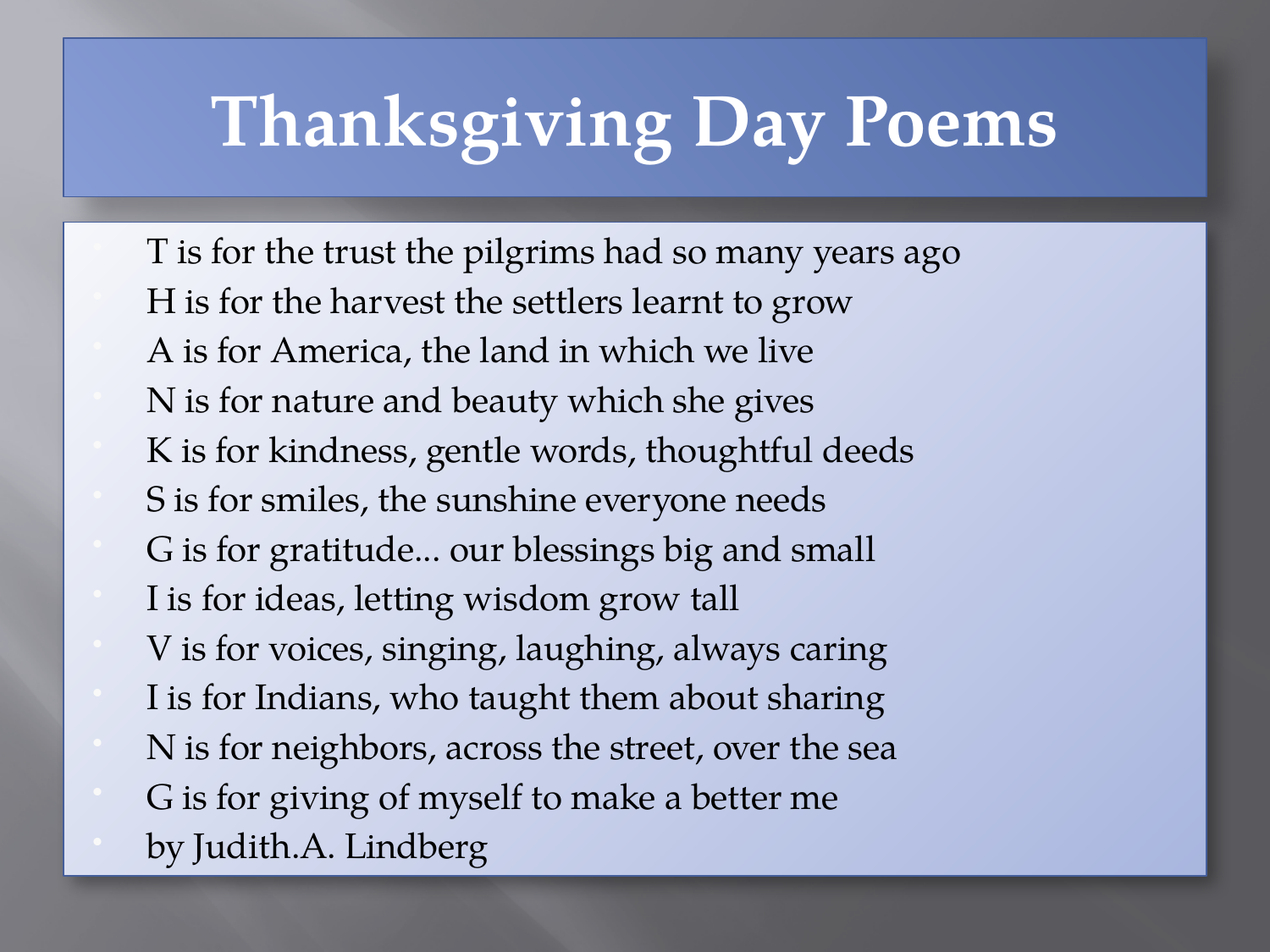

# Thanksgiving Day Poems
T is for the trust the pilgrims had so many years ago
H is for the harvest the settlers learnt to grow
A is for America, the land in which we live
N is for nature and beauty which she gives
K is for kindness, gentle words, thoughtful deeds
S is for smiles, the sunshine everyone needs
G is for gratitude... our blessings big and small
I is for ideas, letting wisdom grow tall
V is for voices, singing, laughing, always caring
I is for Indians, who taught them about sharing
N is for neighbors, across the street, over the sea
G is for giving of myself to make a better me
by Judith.A. Lindberg